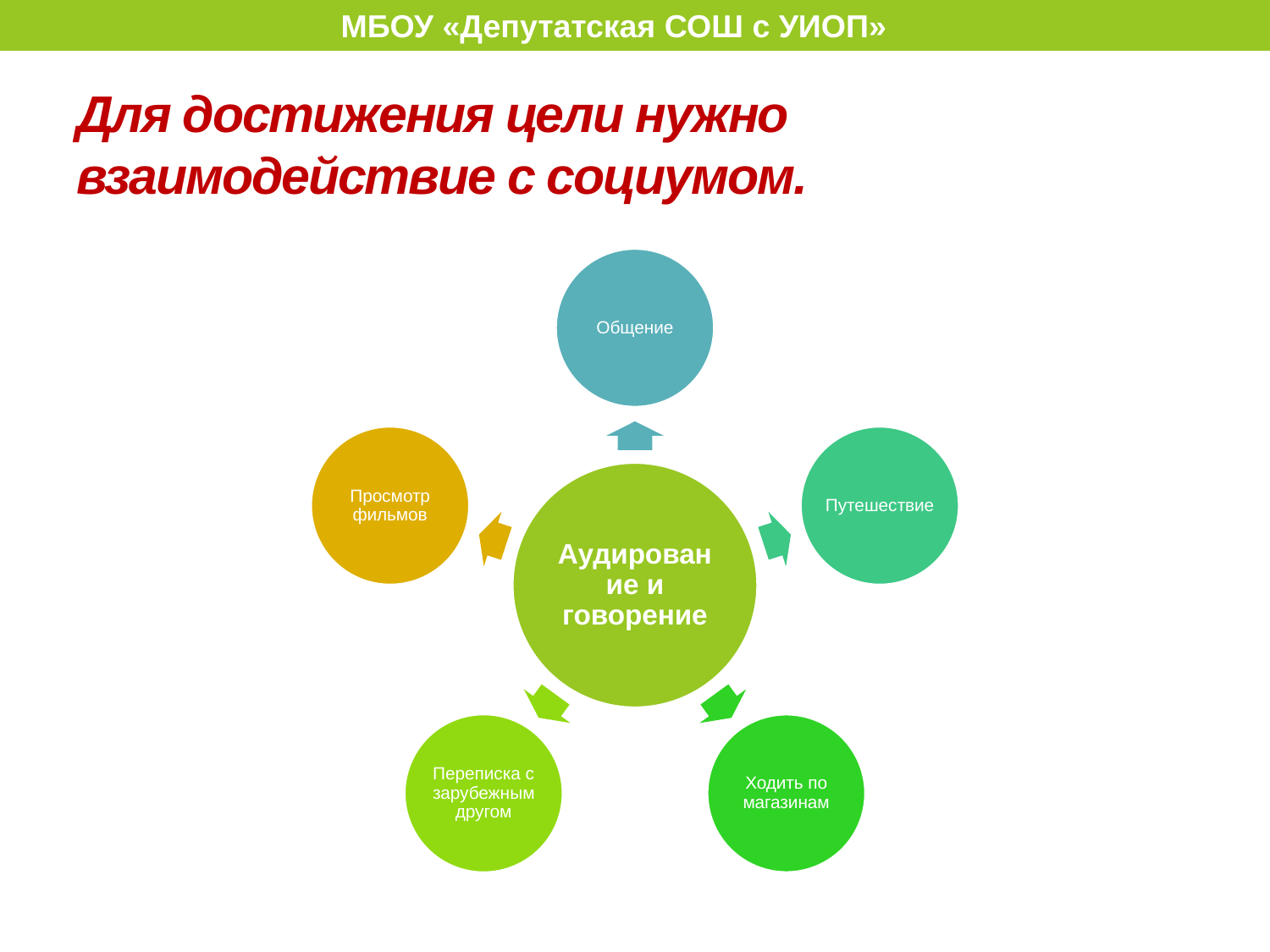

МБОУ «Депутатская СОШ с УИОП»
# Для достижения цели нужно взаимодействие с социумом.
Аудирование и говорение

Общение

Путешествие

Ходить по магазинам

Переписка с зарубежным другом

Просмотр фильмов